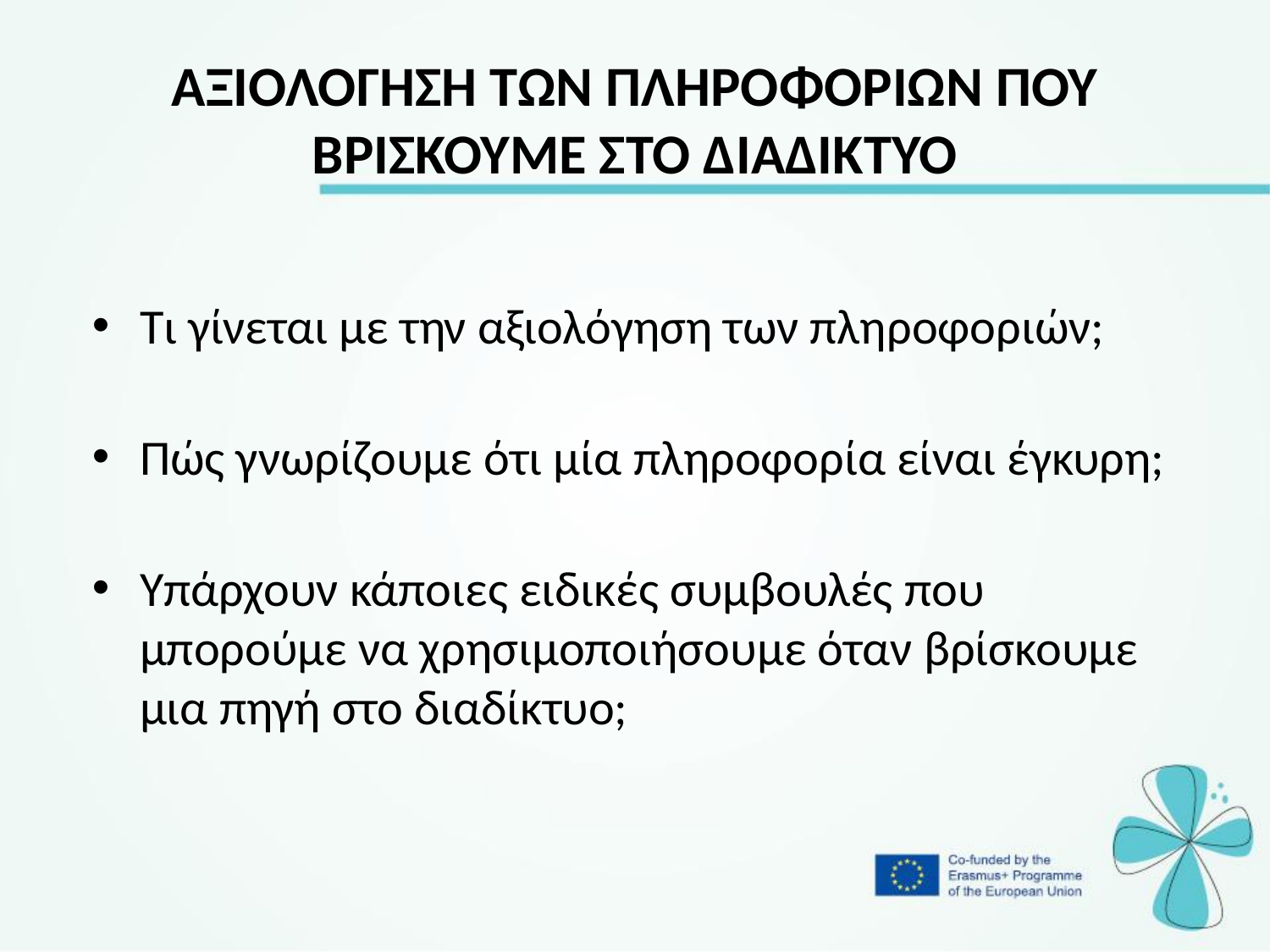

# ΑΞΙΟΛΟΓΗΣΗ ΤΩΝ ΠΛΗΡΟΦΟΡΙΩΝ ΠΟΥ ΒΡΙΣΚΟΥΜΕ ΣΤΟ ΔΙΑΔΙΚΤΥΟ
Τι γίνεται με την αξιολόγηση των πληροφοριών;

Πώς γνωρίζουμε ότι μία πληροφορία είναι έγκυρη;

Υπάρχουν κάποιες ειδικές συμβουλές που μπορούμε να χρησιμοποιήσουμε όταν βρίσκουμε μια πηγή στο διαδίκτυο;